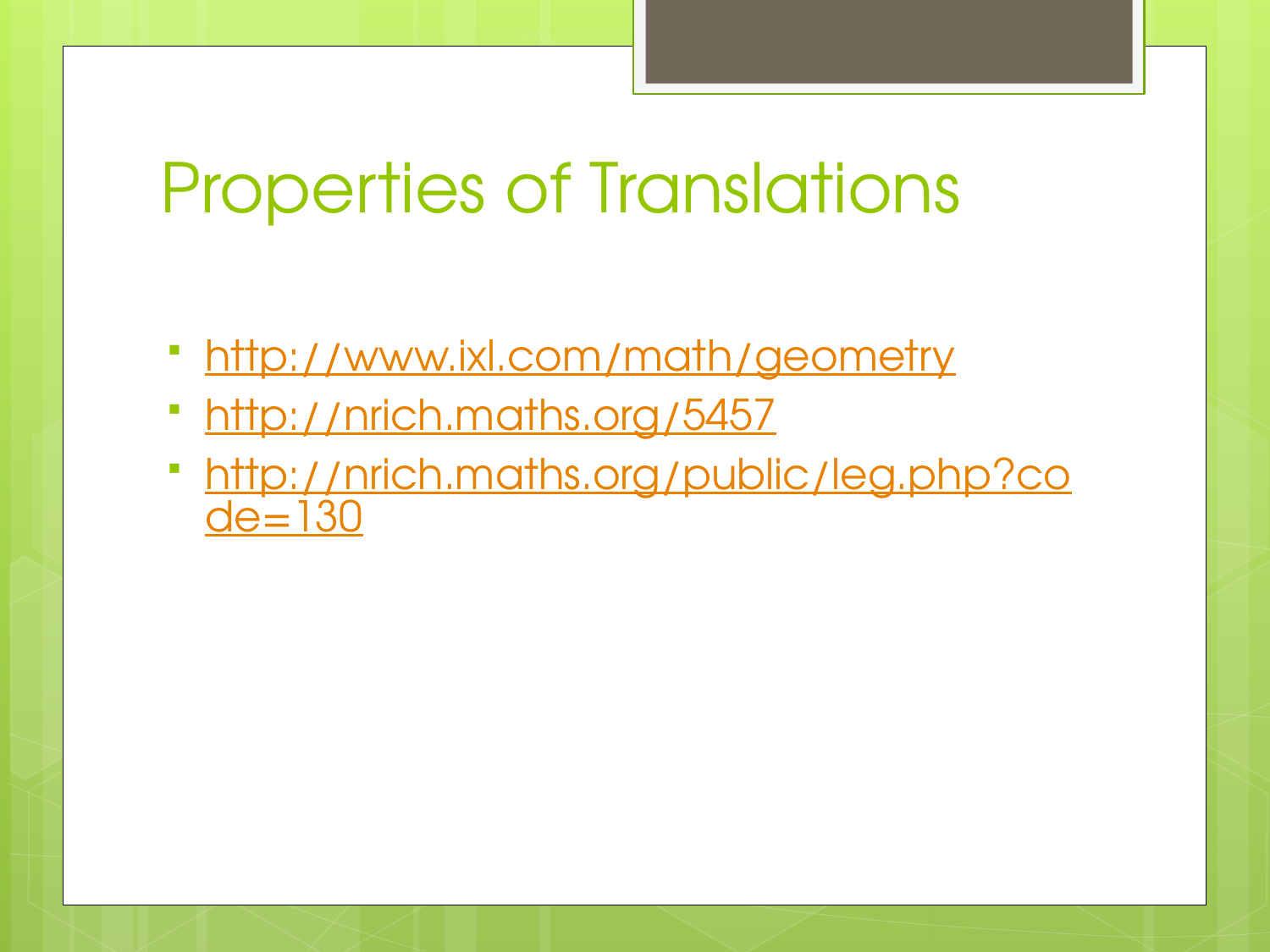

# Properties of Translations
http://www.ixl.com/math/geometry
http://nrich.maths.org/5457
http://nrich.maths.org/public/leg.php?code=130